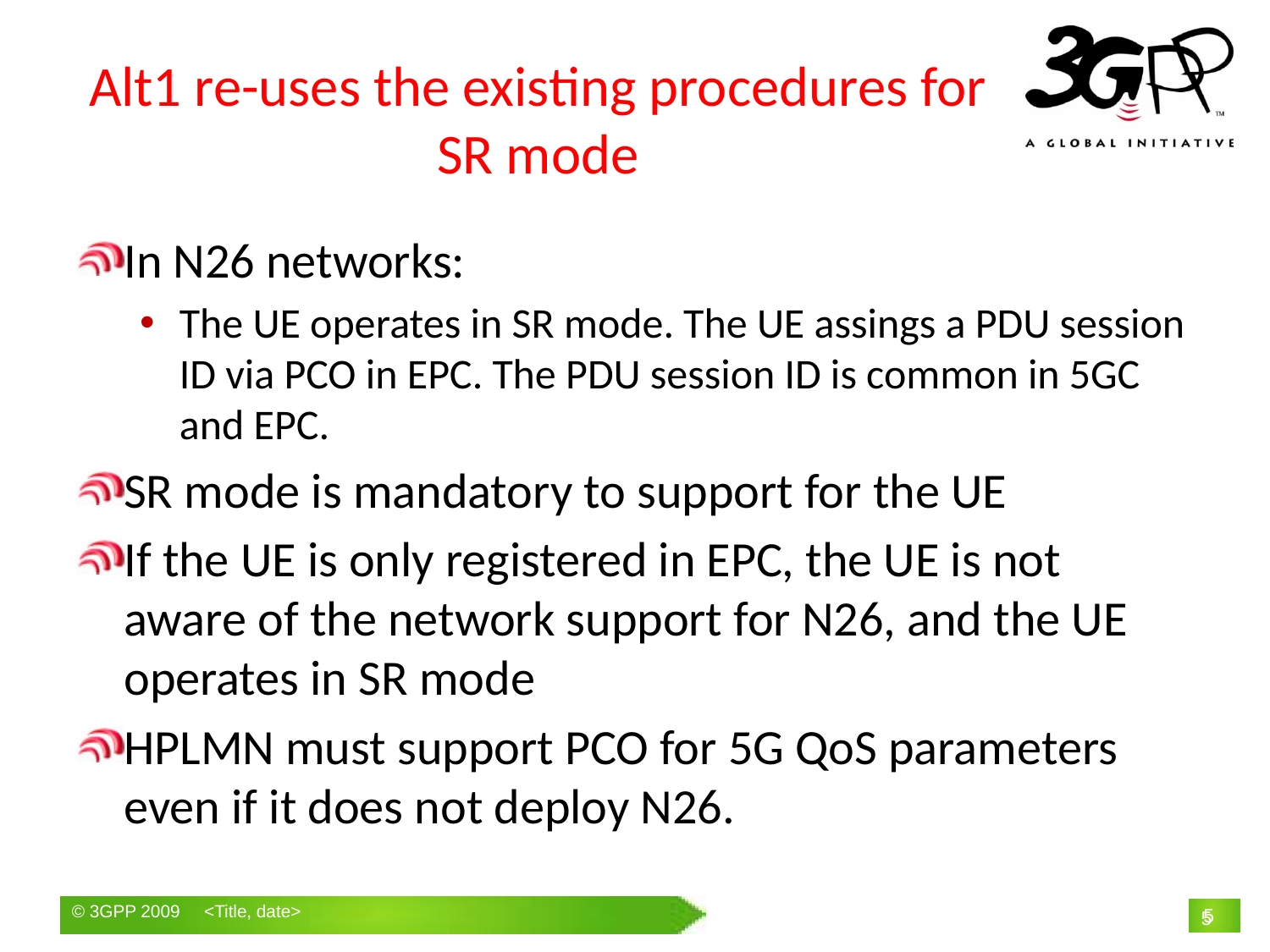

# Alt1 re-uses the existing procedures for SR mode
In N26 networks:
The UE operates in SR mode. The UE assings a PDU session ID via PCO in EPC. The PDU session ID is common in 5GC and EPC.
SR mode is mandatory to support for the UE
If the UE is only registered in EPC, the UE is not aware of the network support for N26, and the UE operates in SR mode
HPLMN must support PCO for 5G QoS parameters even if it does not deploy N26.
5